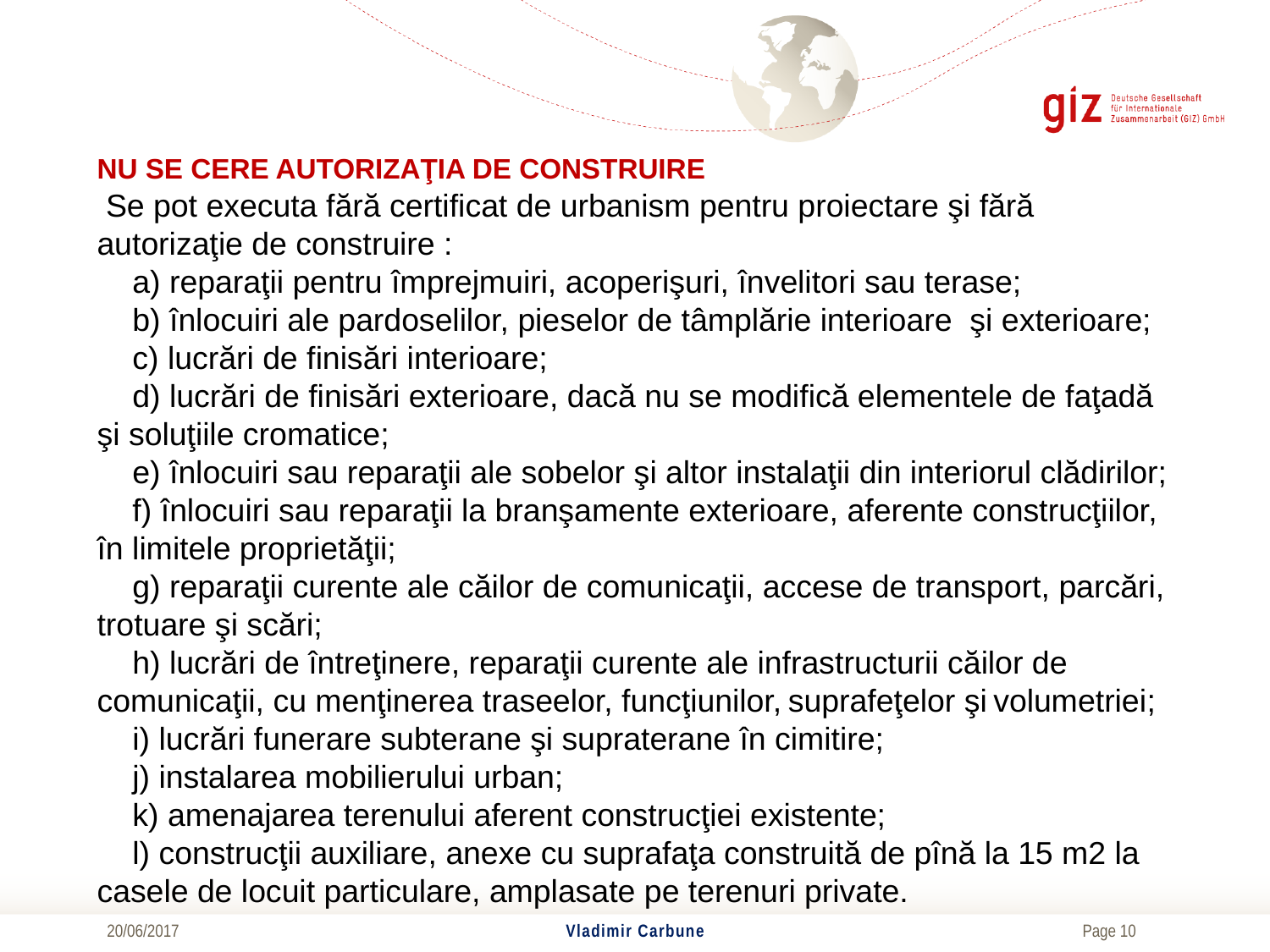

#
NU SE CERE AUTORIZAŢIA DE CONSTRUIRE
 Se pot executa fără certificat de urbanism pentru proiectare şi fără autorizaţie de construire :
    a) reparaţii pentru împrejmuiri, acoperişuri, învelitori sau terase;
    b) înlocuiri ale pardoselilor, pieselor de tâmplărie interioare  şi exterioare;
    c) lucrări de finisări interioare;
    d) lucrări de finisări exterioare, dacă nu se modifică elementele de faţadă şi soluţiile cromatice;
    e) înlocuiri sau reparaţii ale sobelor şi altor instalaţii din interiorul clădirilor;
    f) înlocuiri sau reparaţii la branşamente exterioare, aferente construcţiilor, în limitele proprietăţii;
    g) reparaţii curente ale căilor de comunicaţii, accese de transport, parcări, trotuare şi scări;
    h) lucrări de întreţinere, reparaţii curente ale infrastructurii căilor de comunicaţii, cu menţinerea traseelor, funcţiunilor, suprafeţelor şi volumetriei;
    i) lucrări funerare subterane şi supraterane în cimitire; 
    j) instalarea mobilierului urban;
    k) amenajarea terenului aferent construcţiei existente;
    l) construcţii auxiliare, anexe cu suprafaţa construită de pînă la 15 m2 la casele de locuit particulare, amplasate pe terenuri private.

20/06/2017
Vladimir Carbune